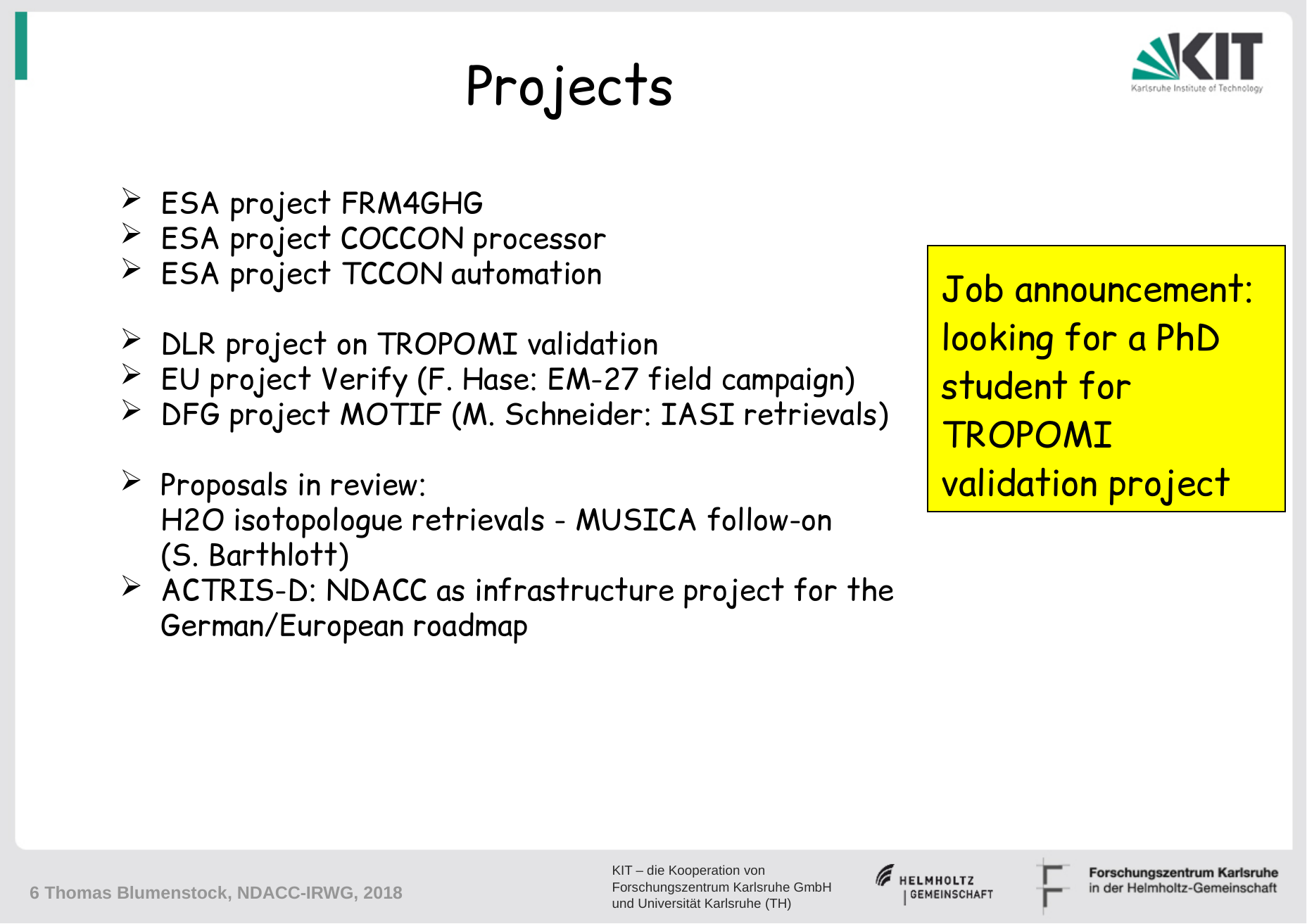

# Projects
ESA project FRM4GHG
ESA project COCCON processor
ESA project TCCON automation

DLR project on TROPOMI validation
EU project Verify (F. Hase: EM-27 field campaign)
DFG project MOTIF (M. Schneider: IASI retrievals)

Proposals in review:
	H2O isotopologue retrievals - MUSICA follow-on
	(S. Barthlott)
ACTRIS-D: NDACC as infrastructure project for the
	German/European roadmap
Job announcement: looking for a PhD student for TROPOMI validation project
6 Thomas Blumenstock, NDACC-IRWG, 2018